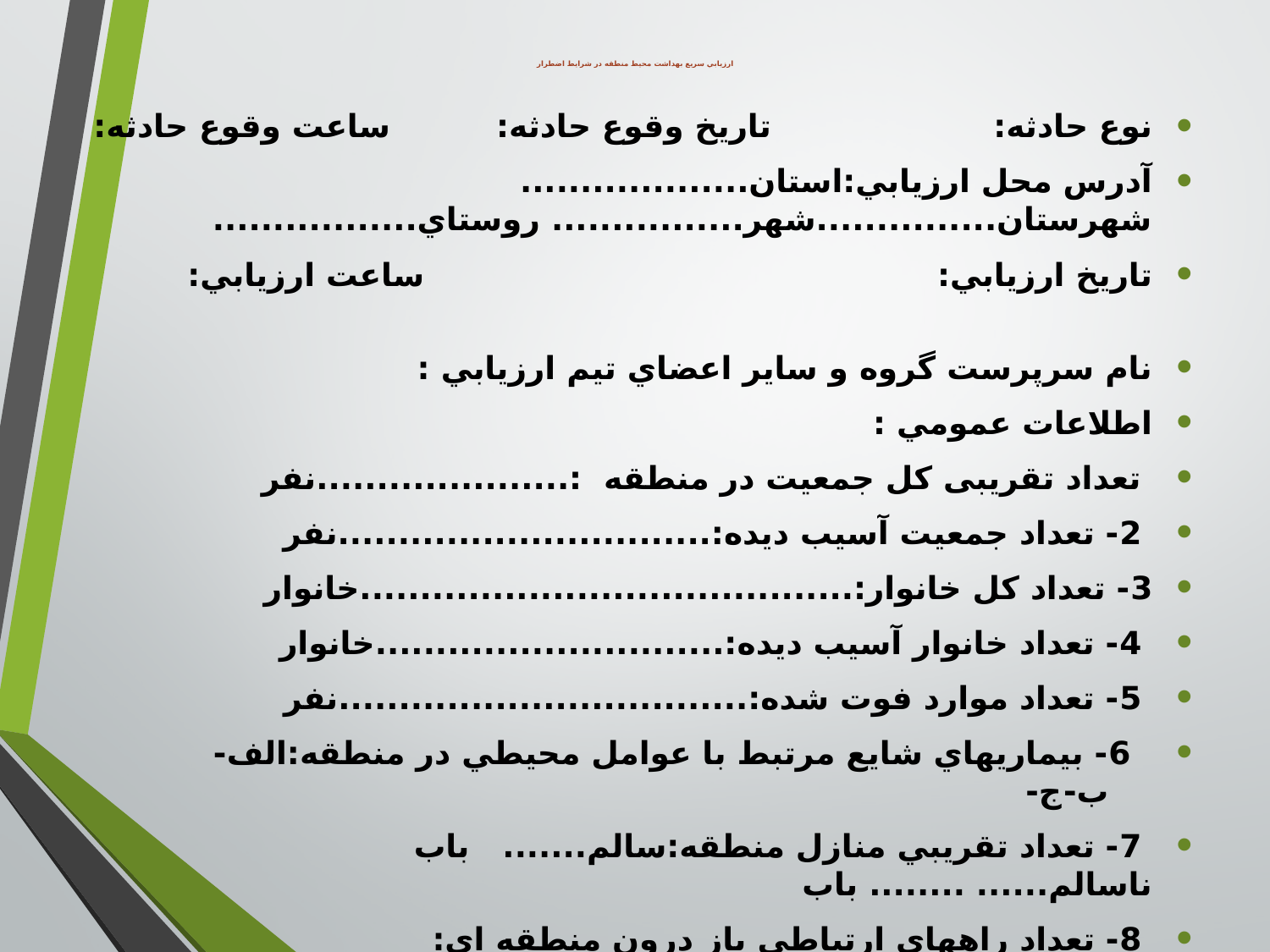

# ارزيابي سريع بهداشت محيط منطقه در شرايط اضطرار
نوع حادثه:			تاريخ وقوع حادثه:		ساعت وقوع حادثه:
آدرس محل ارزيابي:استان................... شهرستان...............شهر................ روستاي.................
تاريخ ارزيابي:				                    ساعت ارزيابي:
نام سرپرست گروه و ساير اعضاي تيم ارزيابي :
اطلاعات عمومي :
 تعداد تقریبی کل جمعیت در منطقه  :.....................نفر
 2- تعداد جمعيت آسیب دیده:...............................نفر
3- تعداد كل خانوار:.........................................خانوار
 4- تعداد خانوار آسيب ديده:.............................خانوار
 5- تعداد موارد فوت شده:..................................نفر
  6- بيماريهاي شايع مرتبط با عوامل محيطي در منطقه:الف-                 ب-	ج-
 7- تعداد تقريبي منازل منطقه:سالم.......   باب               ناسالم...... ........ باب
 8- تعداد راههای ارتباطی باز درون منطقه ای:
9- تعداد راههای ارتباطي باز برون منطقه ای: